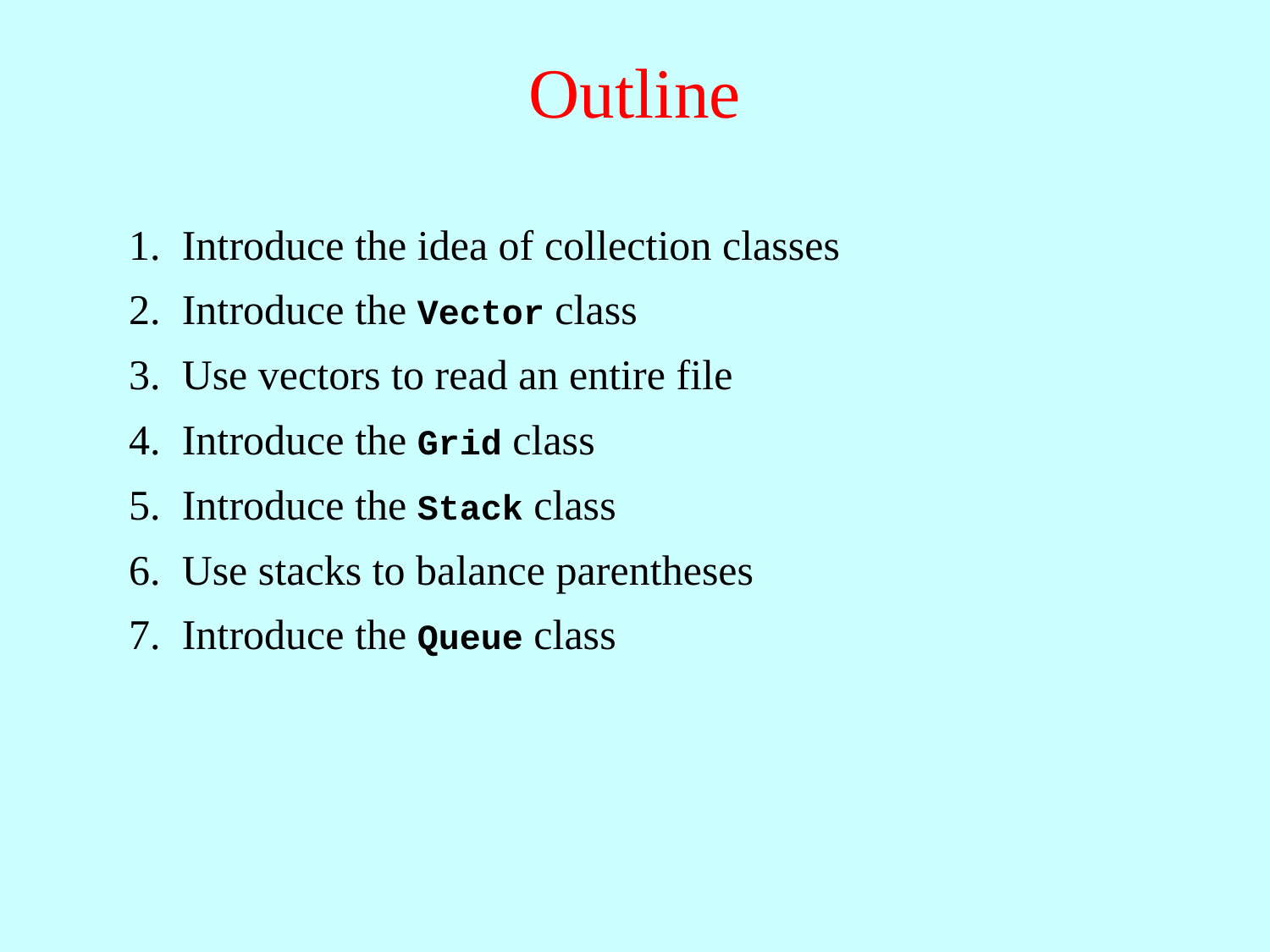

# Outline
1.
Introduce the idea of collection classes
2.
Introduce the Vector class
3.
Use vectors to read an entire file
4.
Introduce the Grid class
5.
Introduce the Stack class
6.
Use stacks to balance parentheses
7.
Introduce the Queue class